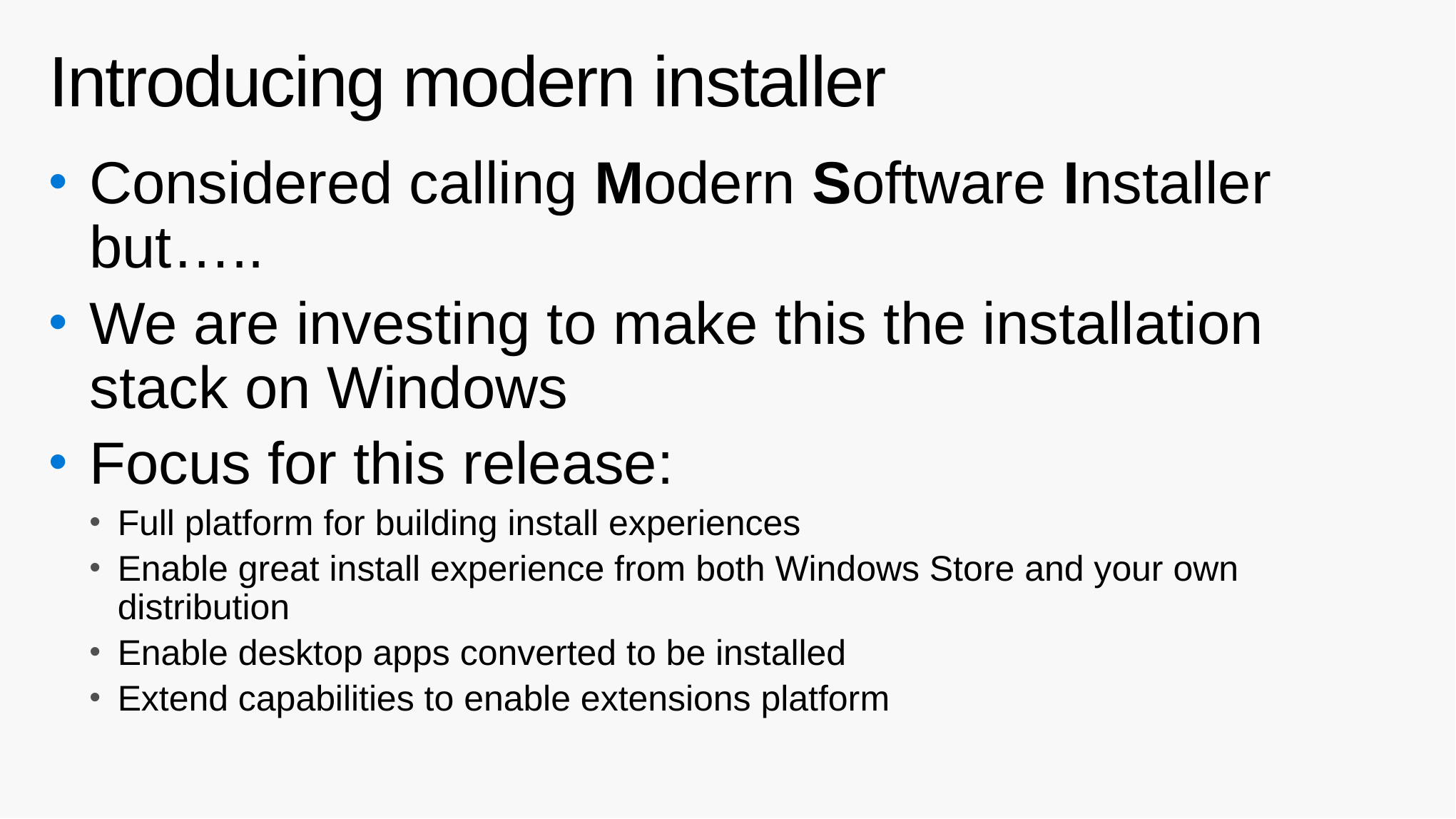

# Introducing modern installer
Considered calling Modern Software Installer but…..
We are investing to make this the installation stack on Windows
Focus for this release:
Full platform for building install experiences
Enable great install experience from both Windows Store and your own distribution
Enable desktop apps converted to be installed
Extend capabilities to enable extensions platform